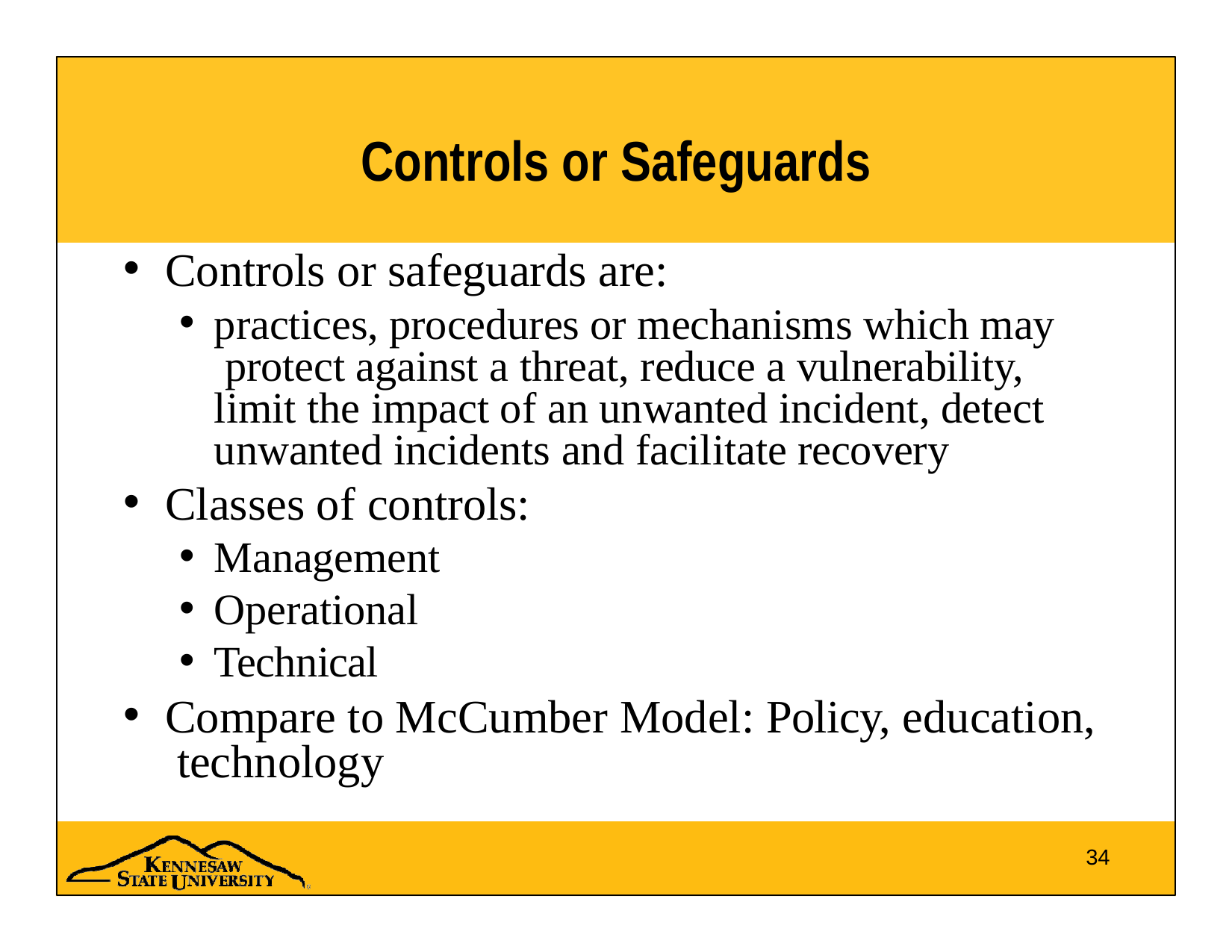

# Controls or Safeguards
Controls or safeguards are:
practices, procedures or mechanisms which may  protect against a threat, reduce a vulnerability,  limit the impact of an unwanted incident, detect  unwanted incidents and facilitate recovery
Classes of controls:
Management
Operational
Technical
Compare to McCumber Model: Policy, education,  technology

34